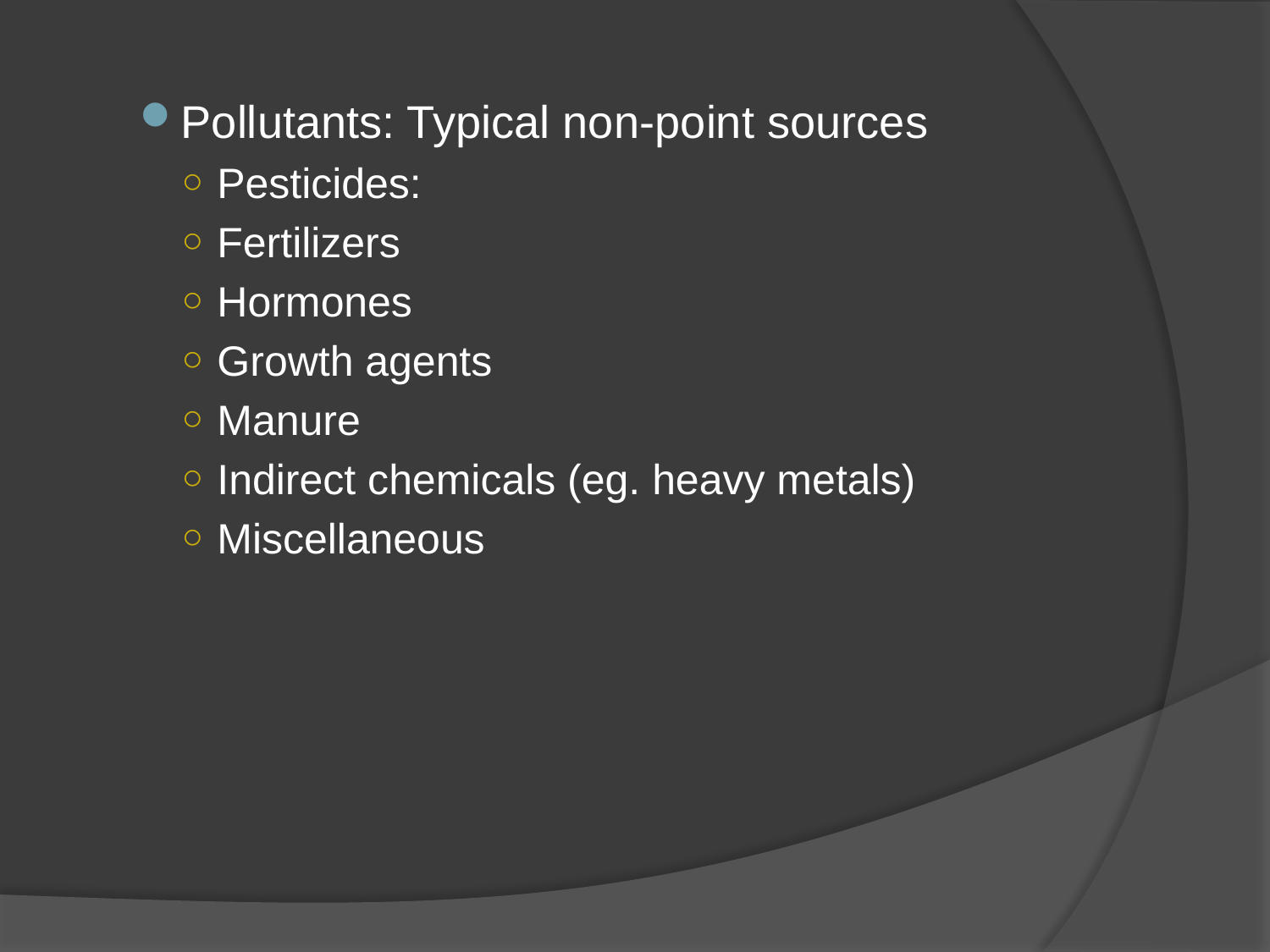

Pollutants: Typical non-point sources
Pesticides:
Fertilizers
Hormones
Growth agents
Manure
Indirect chemicals (eg. heavy metals)
Miscellaneous